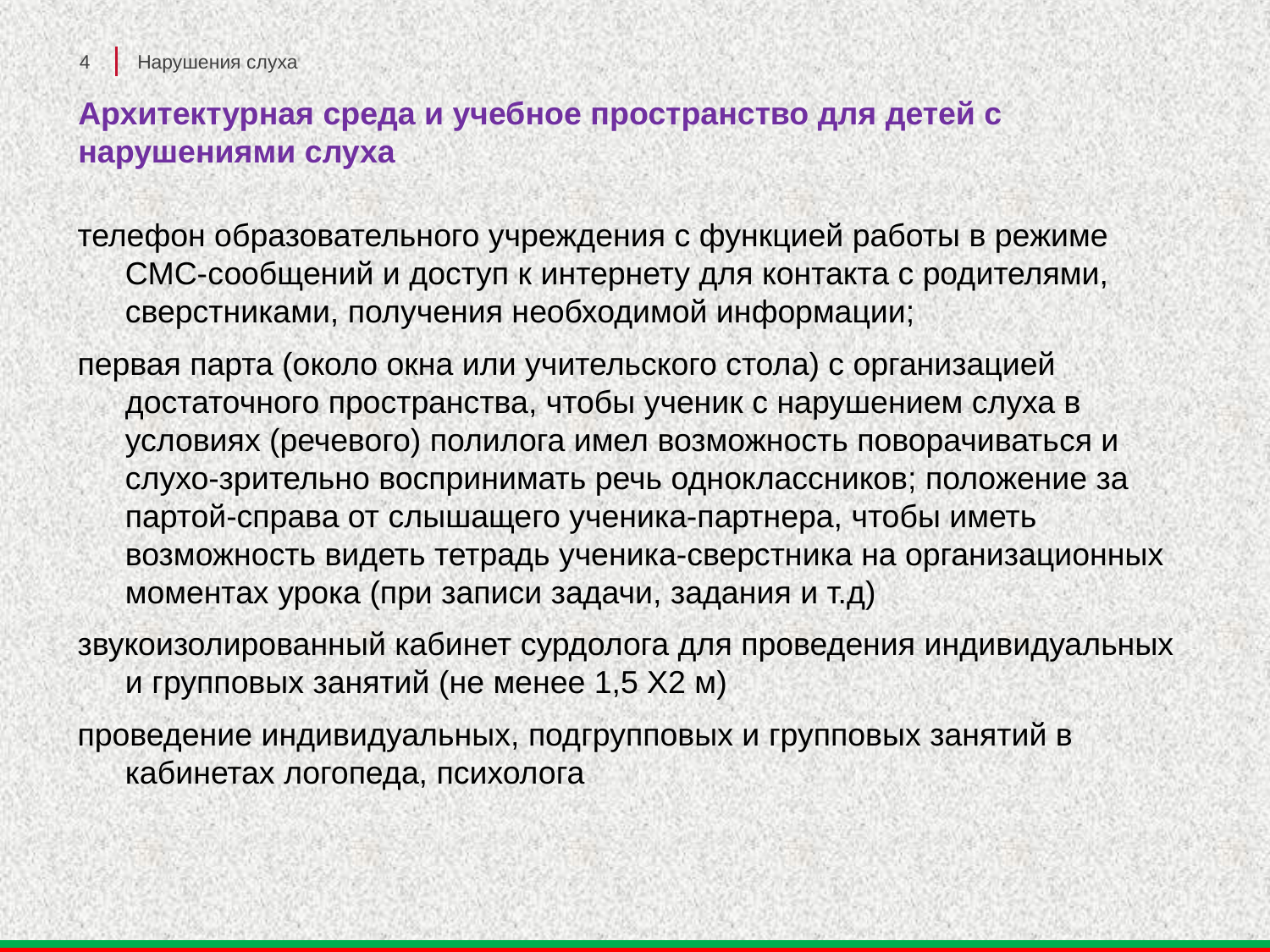

4
Нарушения слуха
# Архитектурная среда и учебное пространство для детей с нарушениями слуха

телефон образовательного учреждения с функцией работы в режиме СМС-сообщений и доступ к интернету для контакта с родителями, сверстниками, получения необходимой информации;
первая парта (около окна или учительского стола) с организацией достаточного пространства, чтобы ученик с нарушением слуха в условиях (речевого) полилога имел возможность поворачиваться и слухо-зрительно воспринимать речь одноклассников; положение за партой-справа от слышащего ученика-партнера, чтобы иметь возможность видеть тетрадь ученика-сверстника на организационных моментах урока (при записи задачи, задания и т.д)
звукоизолированный кабинет сурдолога для проведения индивидуальных и групповых занятий (не менее 1,5 Х2 м)
проведение индивидуальных, подгрупповых и групповых занятий в кабинетах логопеда, психолога